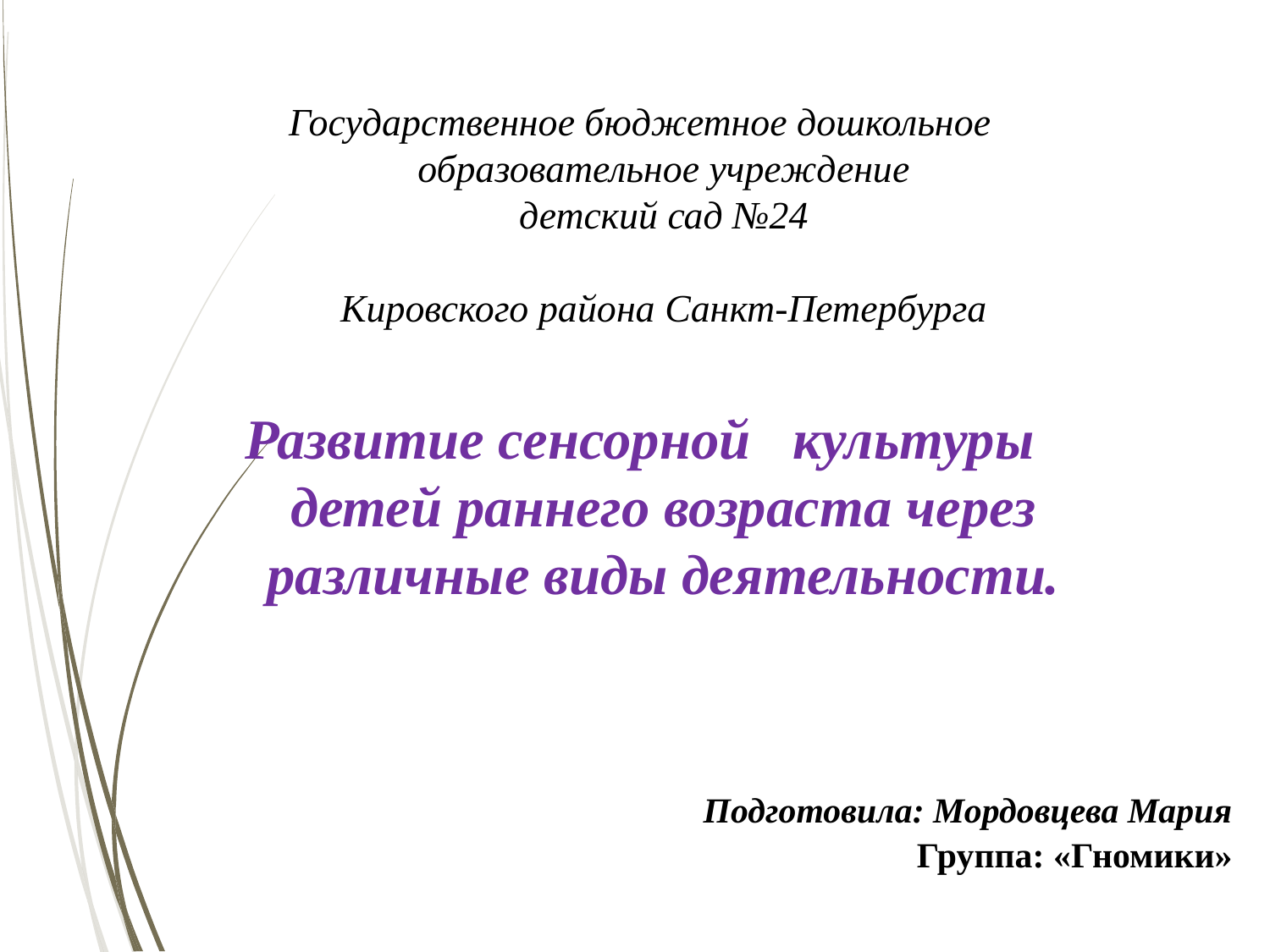

Государственное бюджетное дошкольное образовательное учреждение
детский сад №24
Кировского района Санкт-Петербурга

Развитие сенсорной   культуры детей раннего возраста через различные виды деятельности.

Подготовила: Мордовцева Мария
Группа: «Гномики»